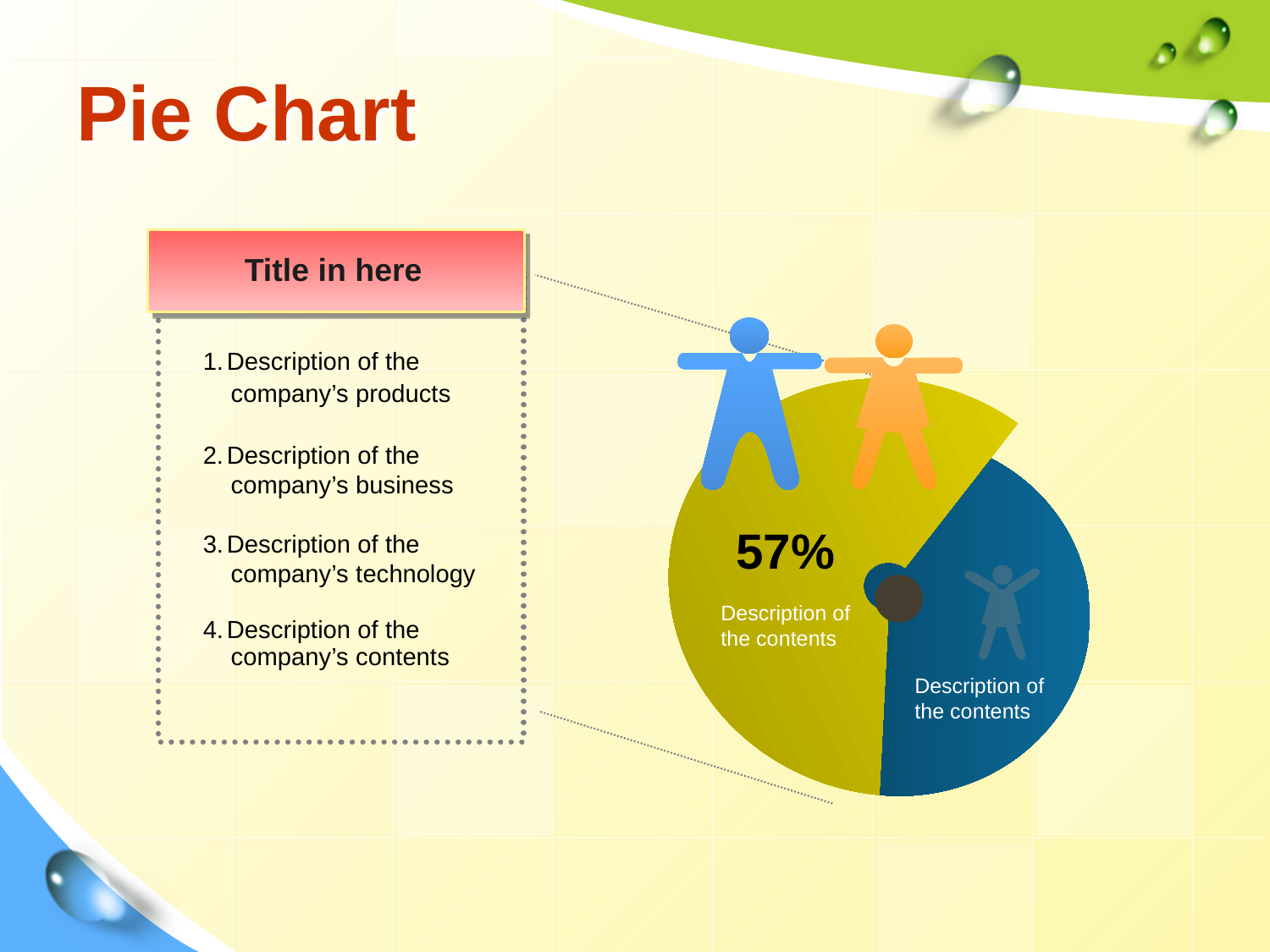

# Pie Chart

Title in here

Description of the
    company’s products

Description of the
    company’s business

Description of the
    company’s technology

Description of the
    company’s contents

57%

Description of the contents
Description of the contents